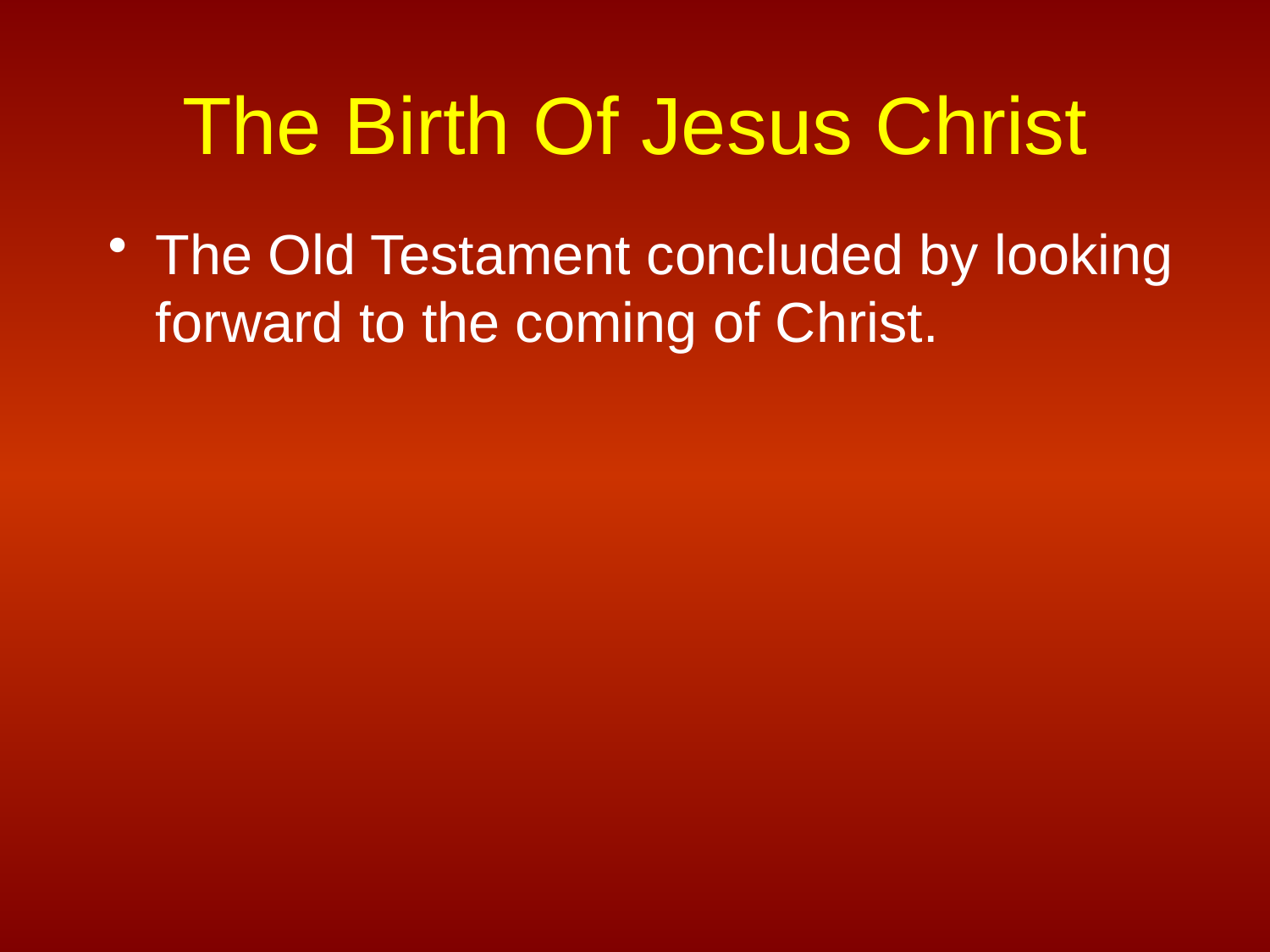

# The Birth Of Jesus Christ
The Old Testament concluded by looking forward to the coming of Christ.